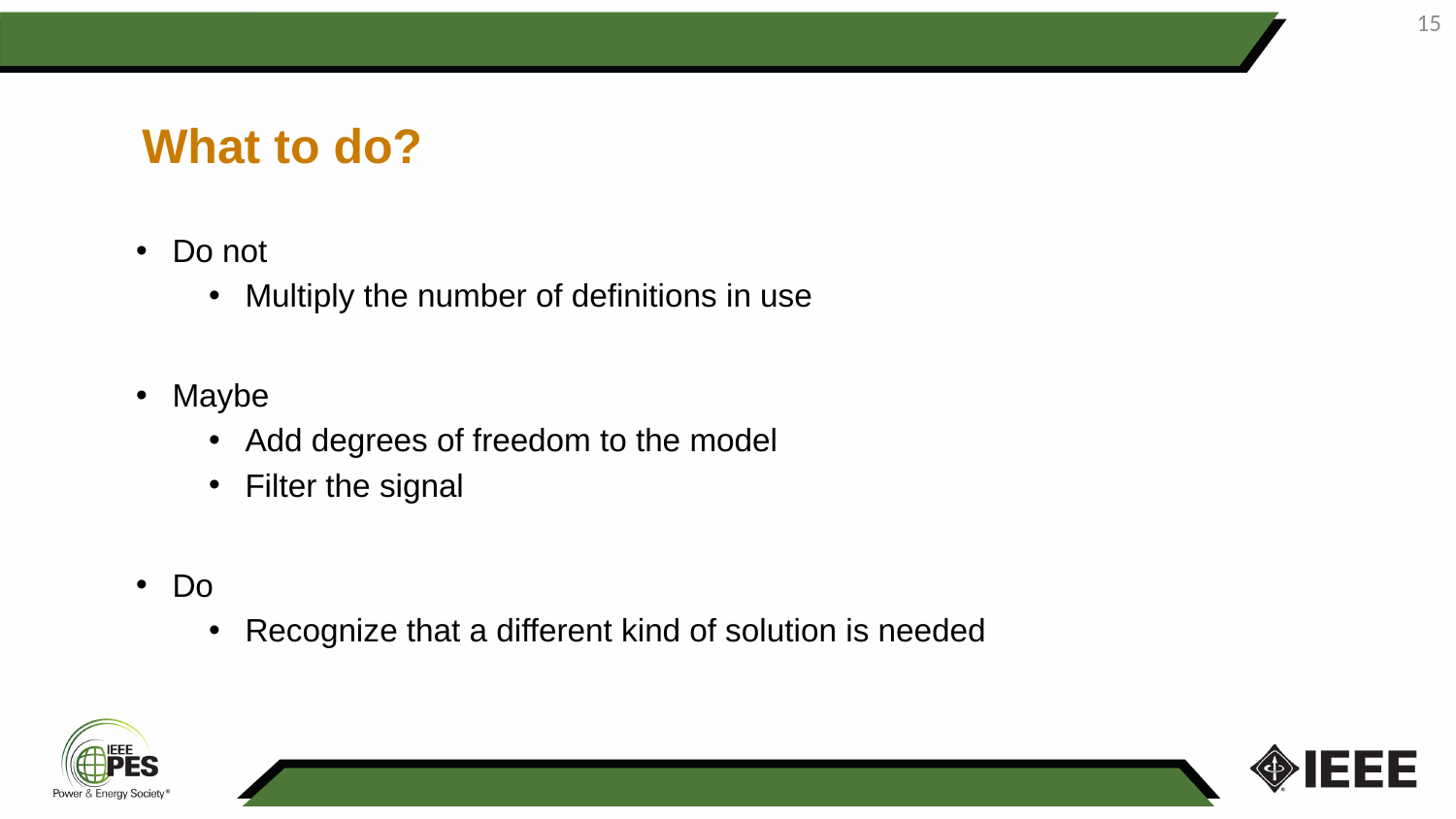

15
What to do?
Do not
Multiply the number of definitions in use

Maybe
Add degrees of freedom to the model
Filter the signal

Do
Recognize that a different kind of solution is needed